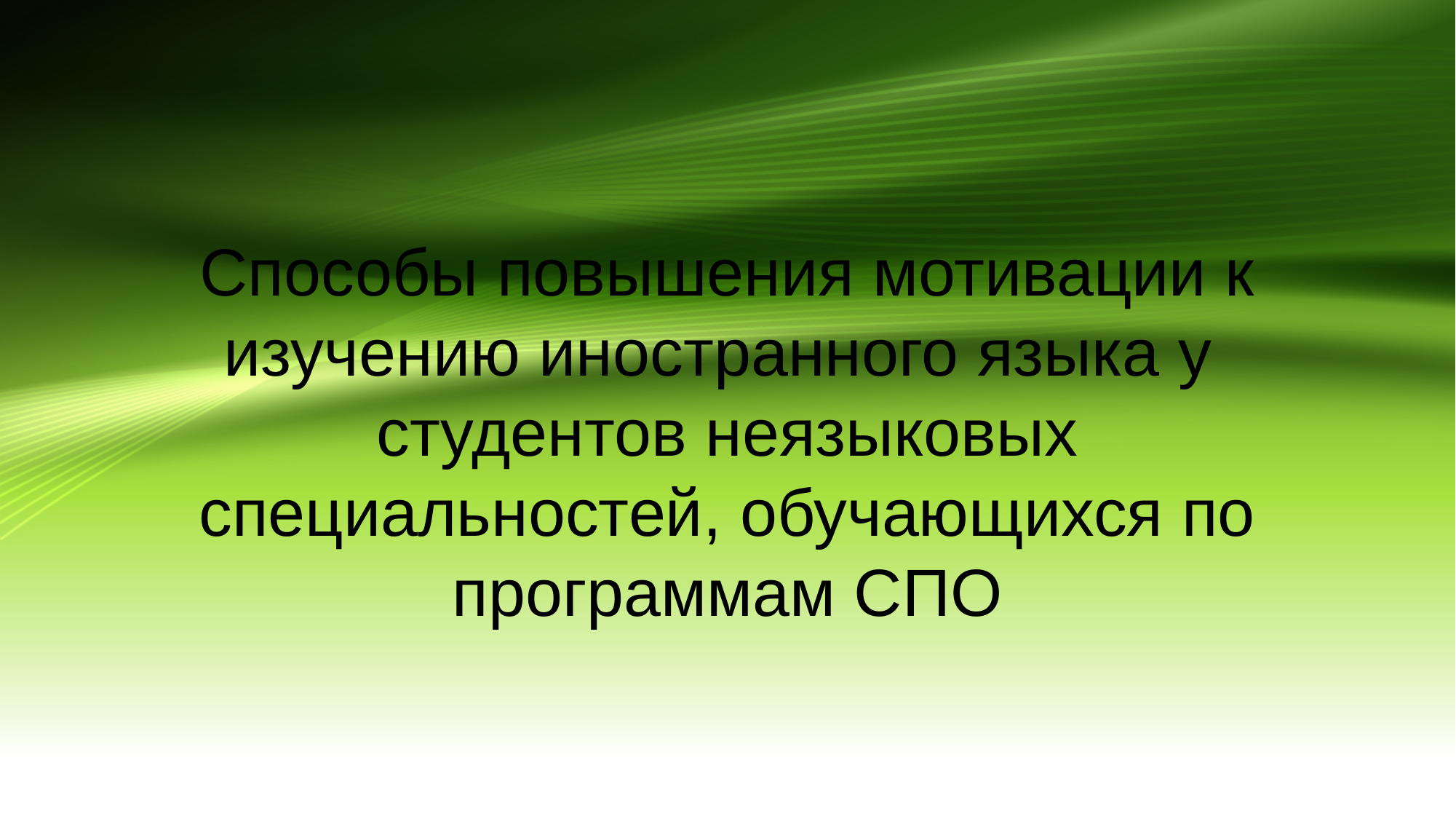

# Способы повышения мотивации к изучению иностранного языка у  студентов неязыковых специальностей, обучающихся по программам СПО